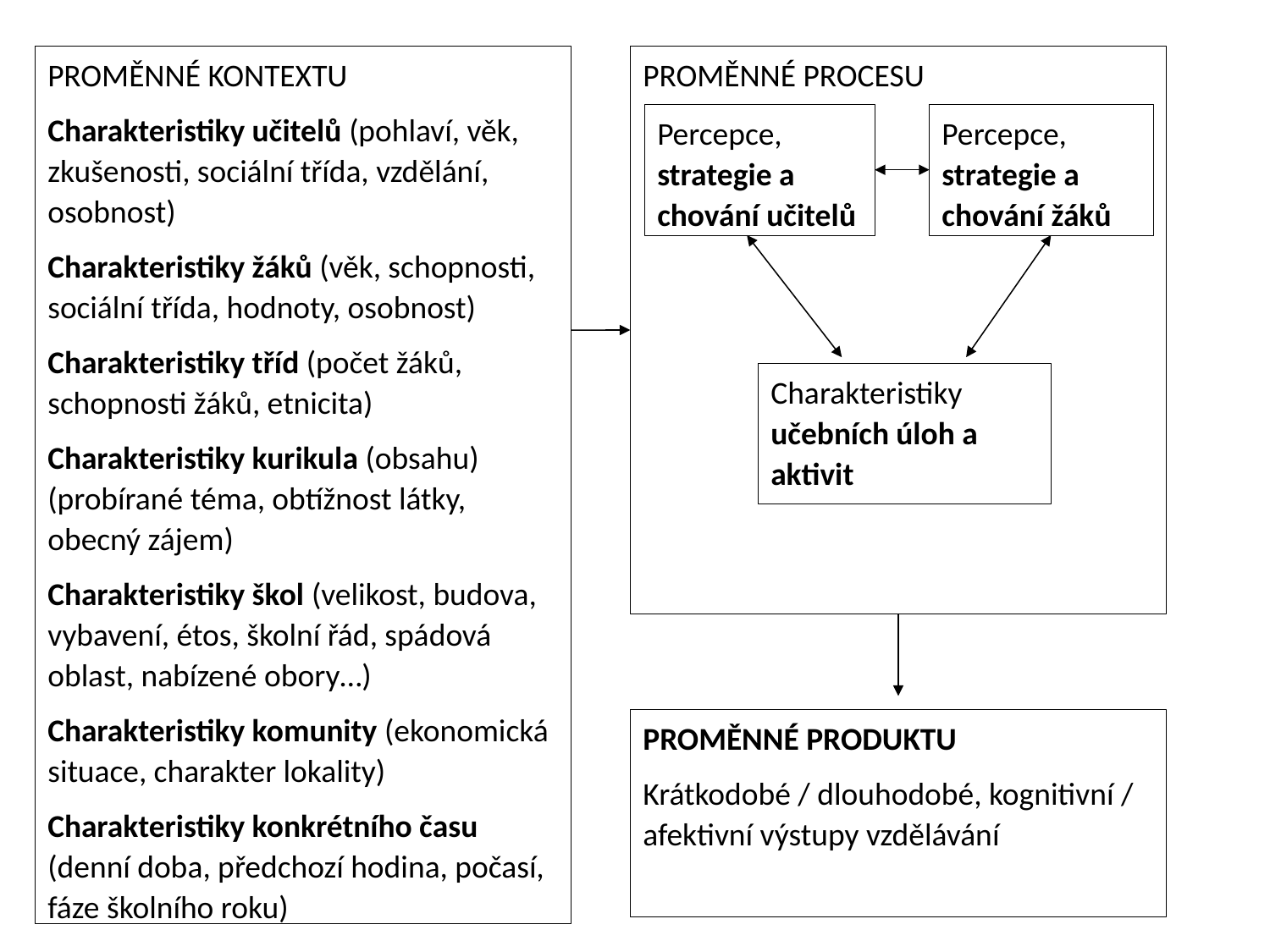

PROMĚNNÉ KONTEXTU
Charakteristiky učitelů (pohlaví, věk, zkušenosti, sociální třída, vzdělání, osobnost)
Charakteristiky žáků (věk, schopnosti, sociální třída, hodnoty, osobnost)
Charakteristiky tříd (počet žáků, schopnosti žáků, etnicita)
Charakteristiky kurikula (obsahu) (probírané téma, obtížnost látky, obecný zájem)
Charakteristiky škol (velikost, budova, vybavení, étos, školní řád, spádová oblast, nabízené obory…)
Charakteristiky komunity (ekonomická situace, charakter lokality)
Charakteristiky konkrétního času (denní doba, předchozí hodina, počasí, fáze školního roku)
PROMĚNNÉ PROCESU
Percepce, strategie a chování učitelů
Percepce, strategie a chování žáků
Charakteristiky učebních úloh a aktivit
PROMĚNNÉ PRODUKTU
Krátkodobé / dlouhodobé, kognitivní / afektivní výstupy vzdělávání